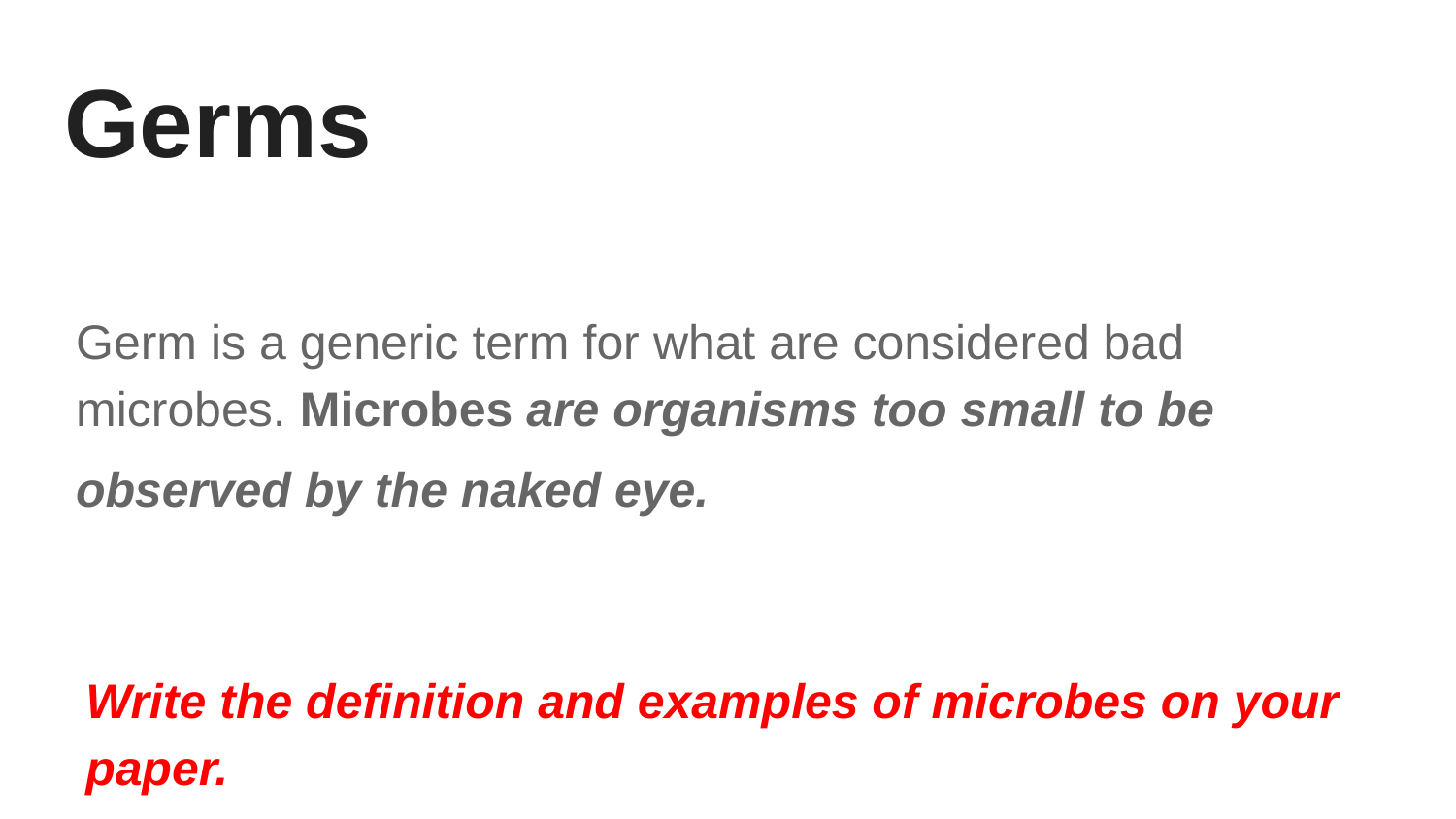

# Germs

Germ is a generic term for what are considered bad microbes. Microbes are organisms too small to be observed by the naked eye.

Write the definition and examples of microbes on your paper.